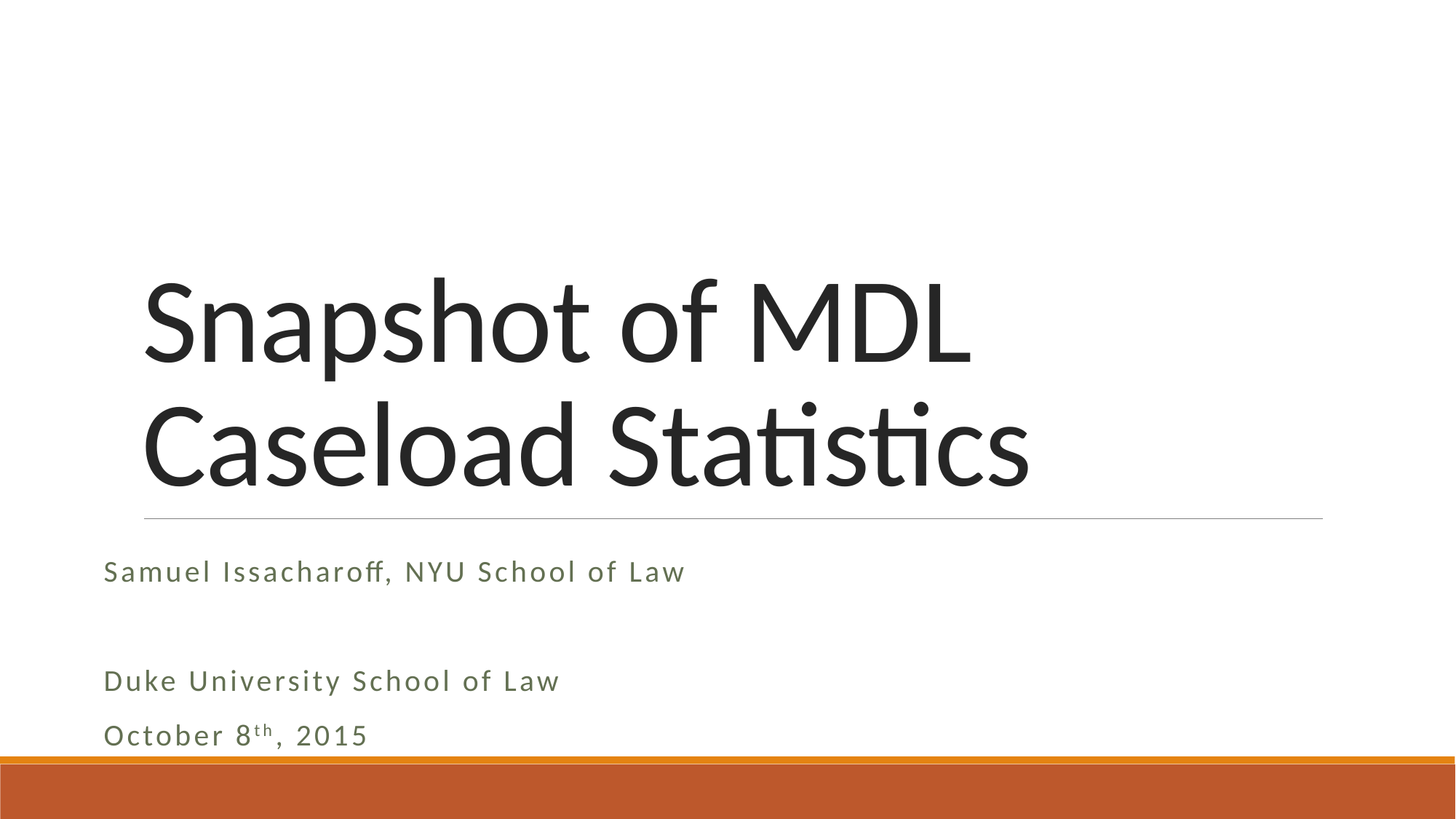

# Snapshot of MDL Caseload Statistics
Samuel Issacharoff, NYU School of Law

Duke University School of Law
October 8th, 2015